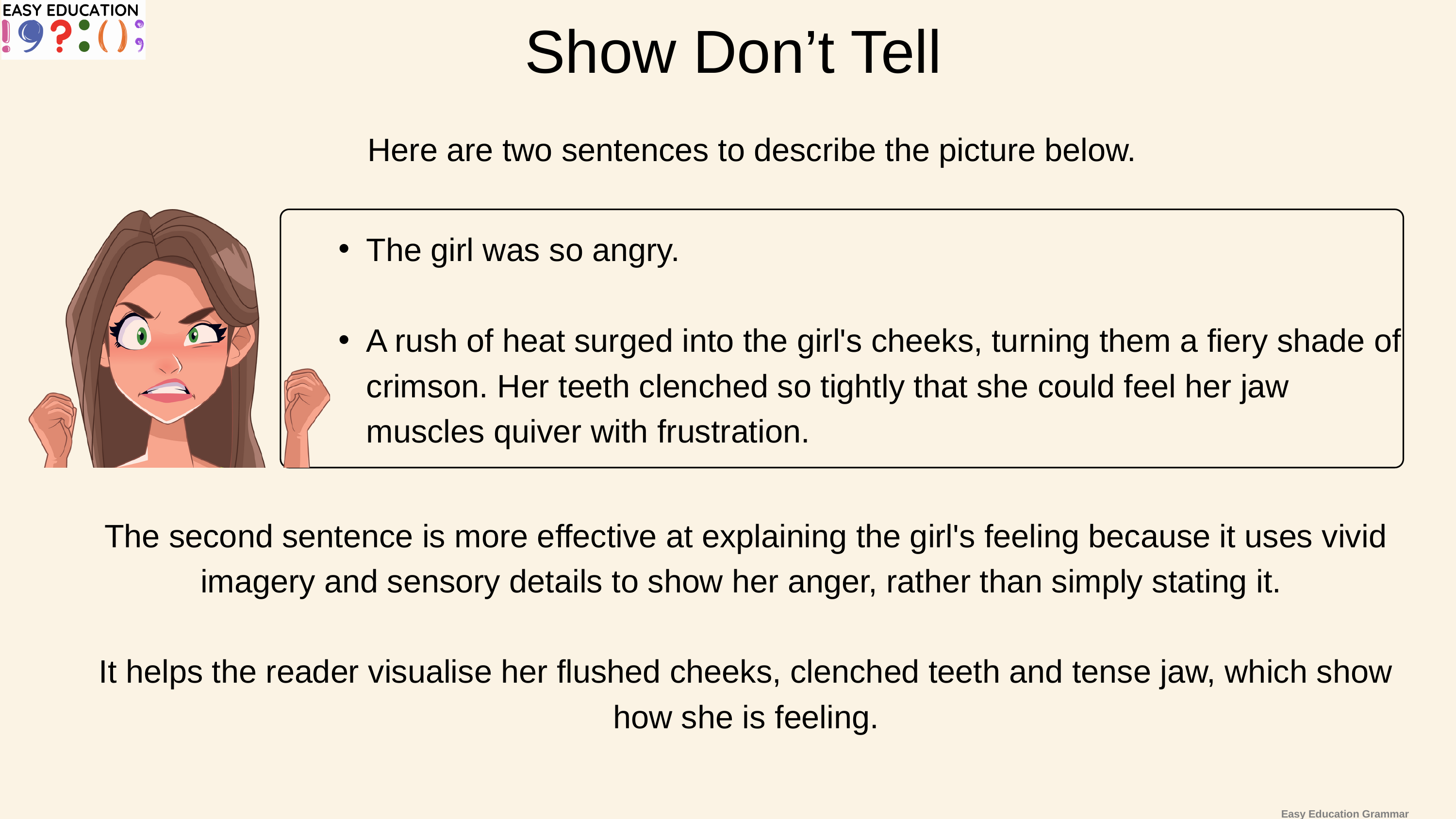

Show Don’t Tell
Here are two sentences to describe the picture below.

The girl was so angry.
A rush of heat surged into the girl's cheeks, turning them a fiery shade of crimson. Her teeth clenched so tightly that she could feel her jaw muscles quiver with frustration.
The second sentence is more effective at explaining the girl's feeling because it uses vivid imagery and sensory details to show her anger, rather than simply stating it.

It helps the reader visualise her flushed cheeks, clenched teeth and tense jaw, which show how she is feeling.